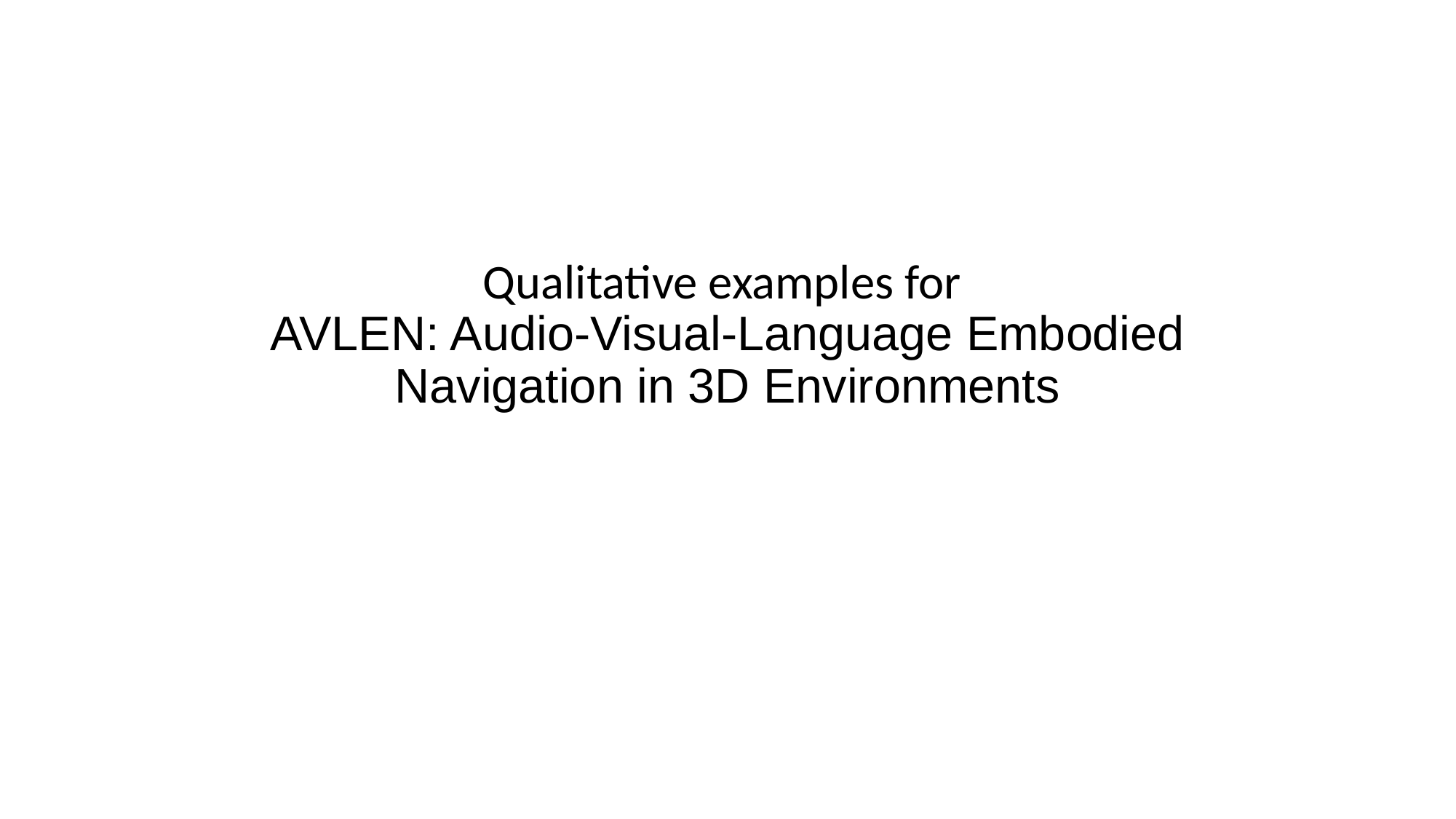

# Qualitative examples for AVLEN: Audio-Visual-Language Embodied Navigation in 3D Environments